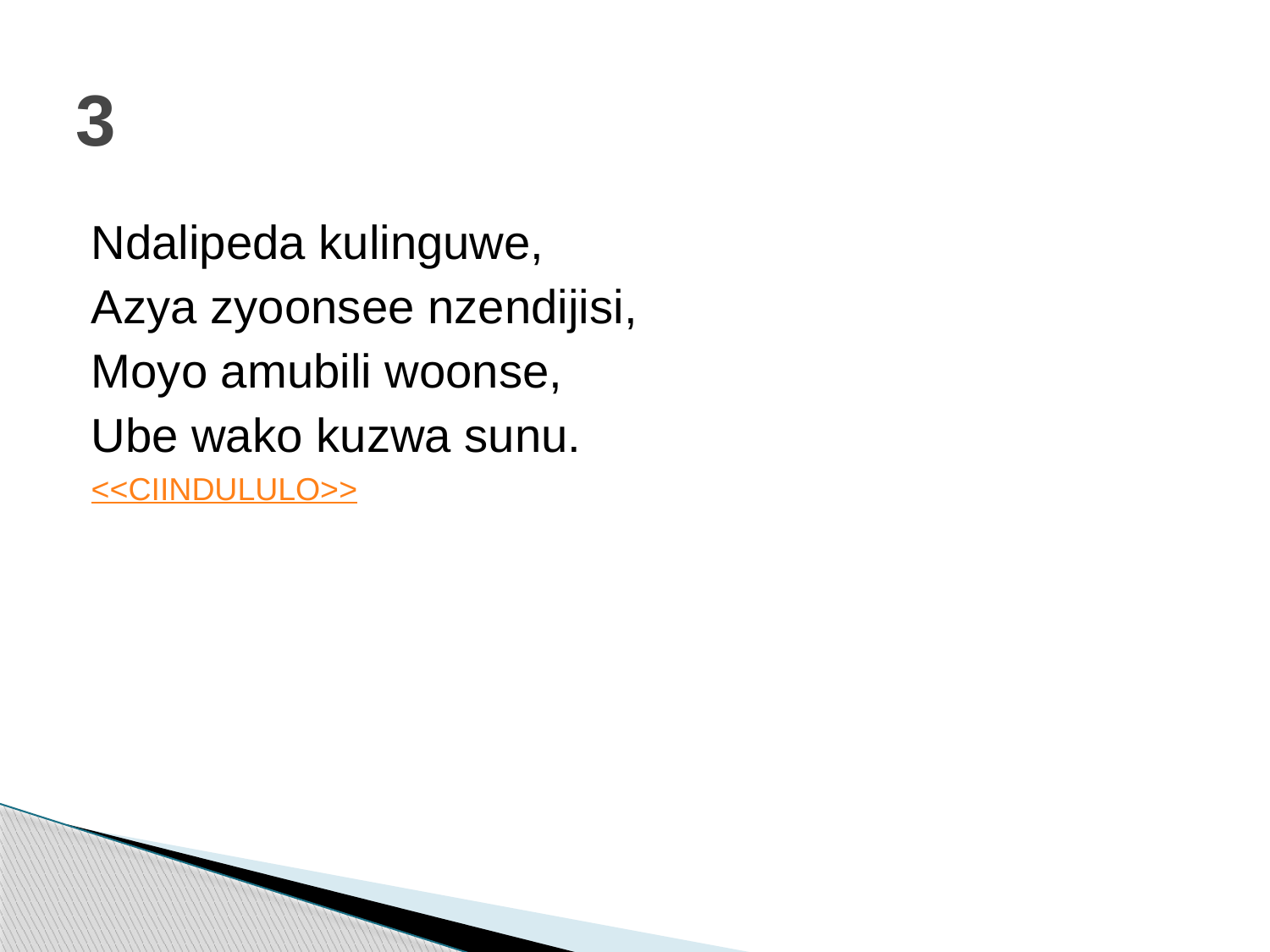

# 3
Ndalipeda kulinguwe,
Azya zyoonsee nzendijisi,
Moyo amubili woonse,
Ube wako kuzwa sunu.
<<CIINDULULO>>